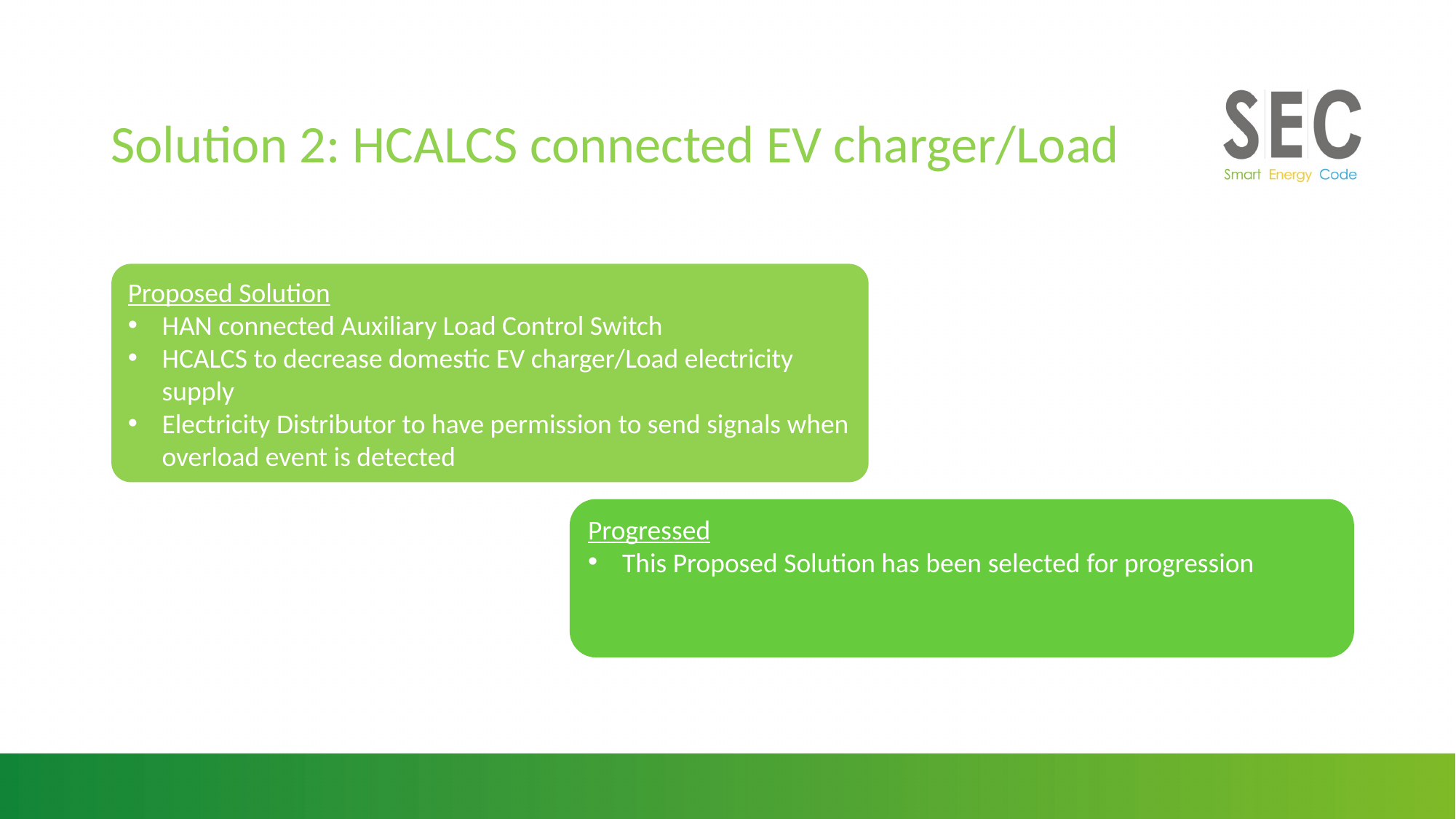

# Solution 2: HCALCS connected EV charger/Load
Proposed Solution
HAN connected Auxiliary Load Control Switch
HCALCS to decrease domestic EV charger/Load electricity supply
Electricity Distributor to have permission to send signals when overload event is detected

Progressed
This Proposed Solution has been selected for progression